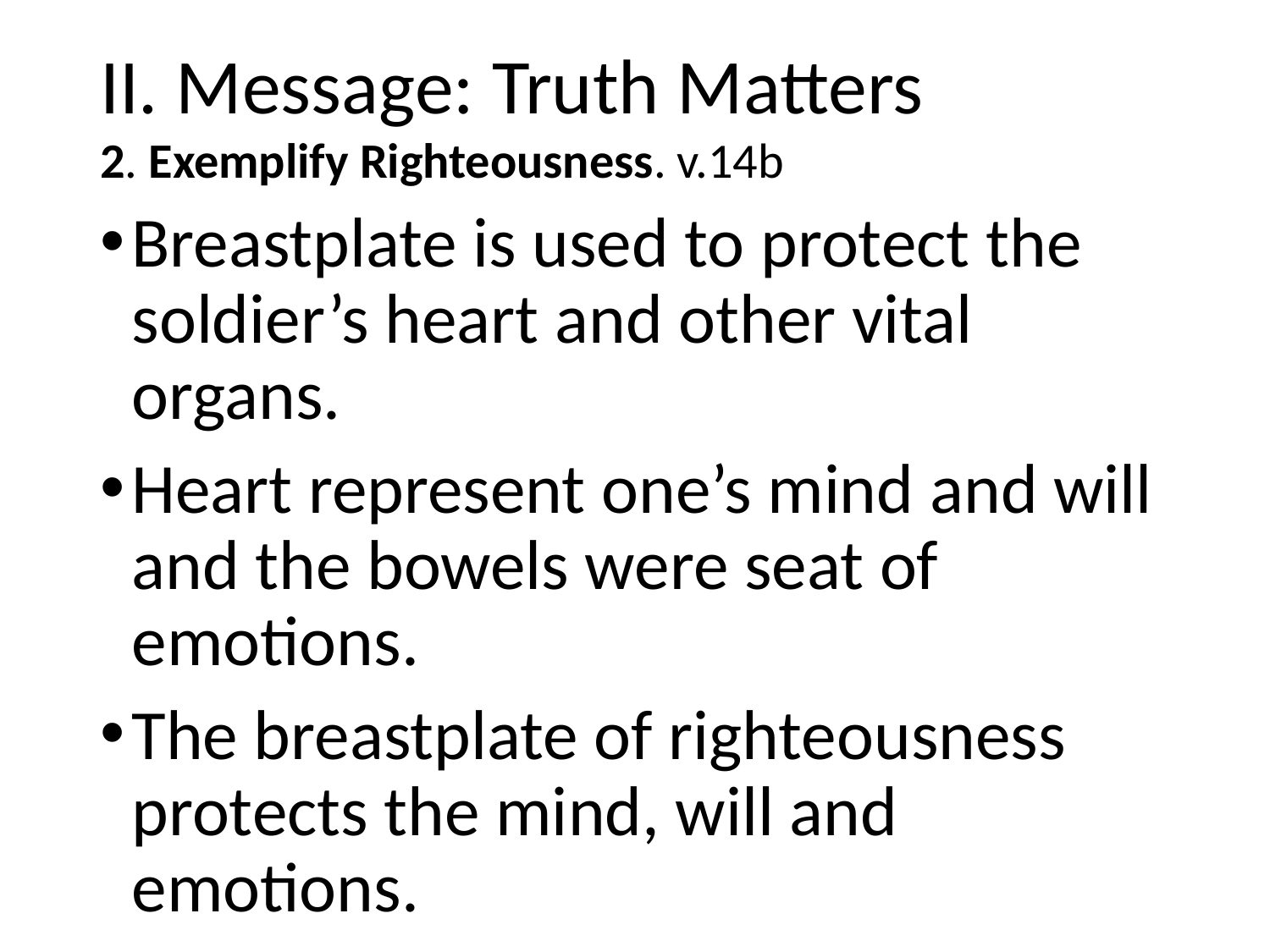

# II. Message: Truth Matters
2. Exemplify Righteousness. v.14b
Breastplate is used to protect the soldier’s heart and other vital organs.
Heart represent one’s mind and will and the bowels were seat of emotions.
The breastplate of righteousness protects the mind, will and emotions.